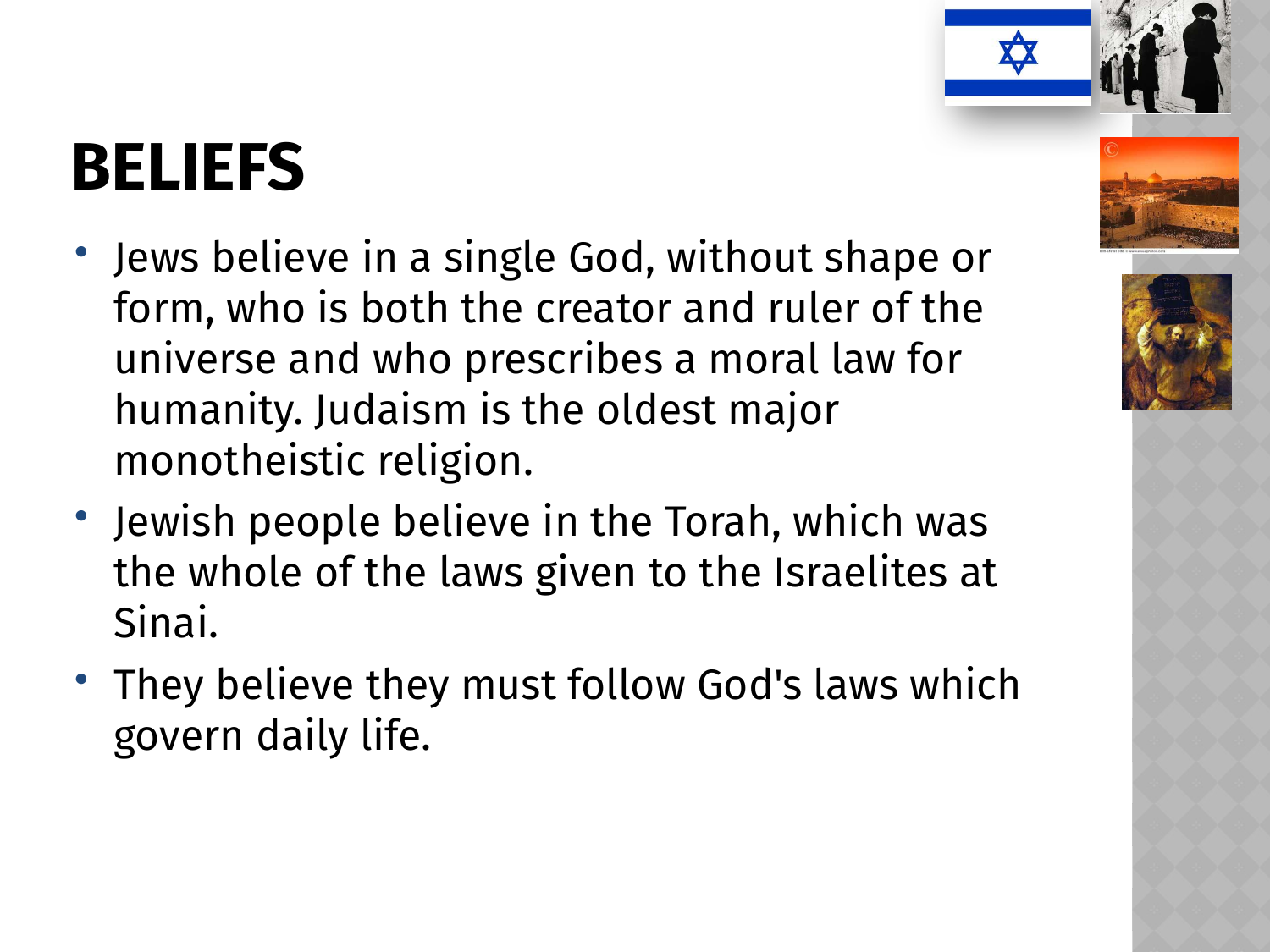

# Beliefs
Jews believe in a single God, without shape or form, who is both the creator and ruler of the universe and who prescribes a moral law for humanity. Judaism is the oldest major monotheistic religion.
Jewish people believe in the Torah, which was the whole of the laws given to the Israelites at Sinai.
They believe they must follow God's laws which govern daily life.